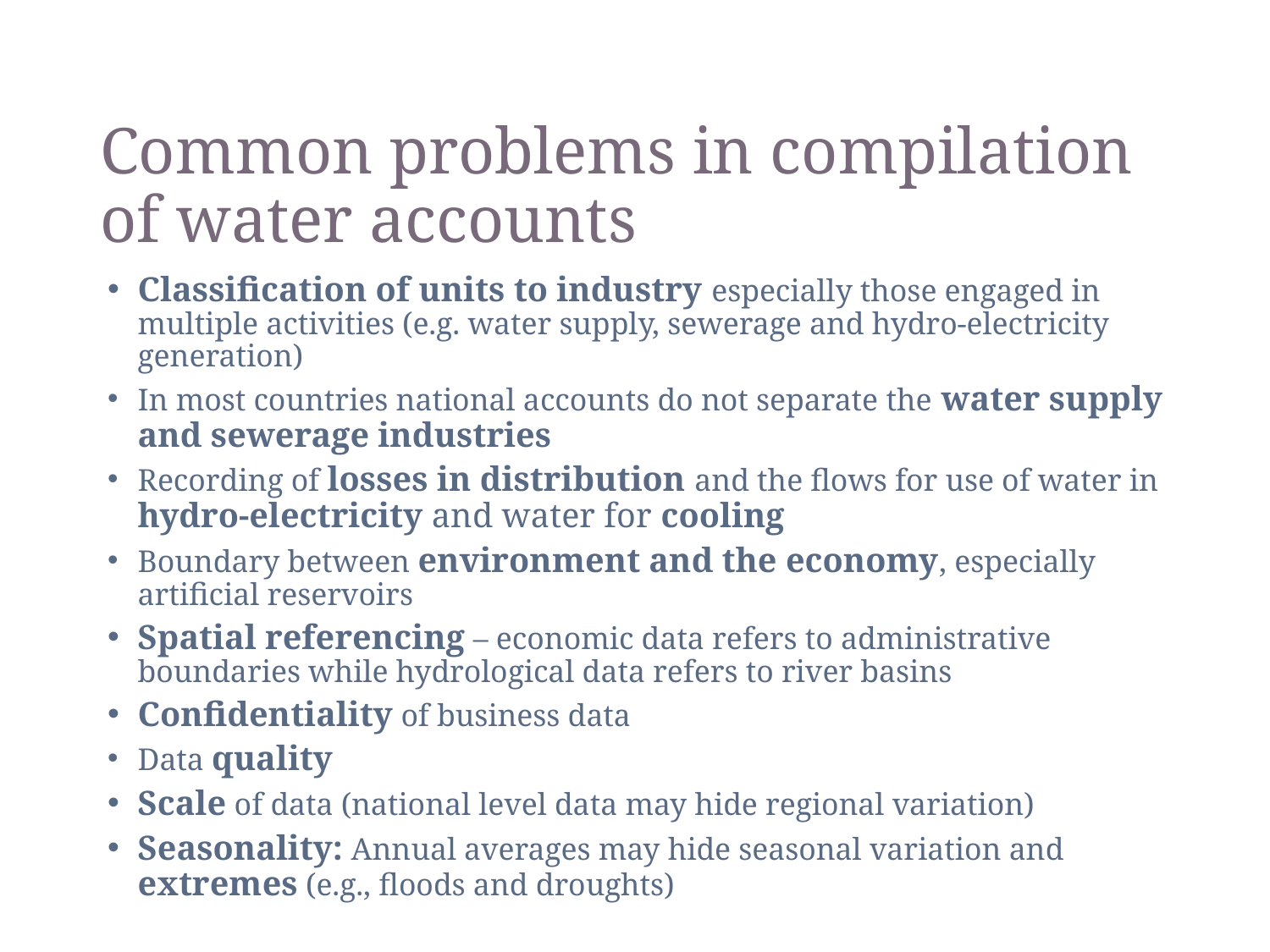

# Common problems in compilation of water accounts
Classification of units to industry especially those engaged in multiple activities (e.g. water supply, sewerage and hydro-electricity generation)
In most countries national accounts do not separate the water supply and sewerage industries
Recording of losses in distribution and the flows for use of water in hydro-electricity and water for cooling
Boundary between environment and the economy, especially artificial reservoirs
Spatial referencing – economic data refers to administrative boundaries while hydrological data refers to river basins
Confidentiality of business data
Data quality
Scale of data (national level data may hide regional variation)
Seasonality: Annual averages may hide seasonal variation and extremes (e.g., floods and droughts)
38
SEEA-CF - Water accounts